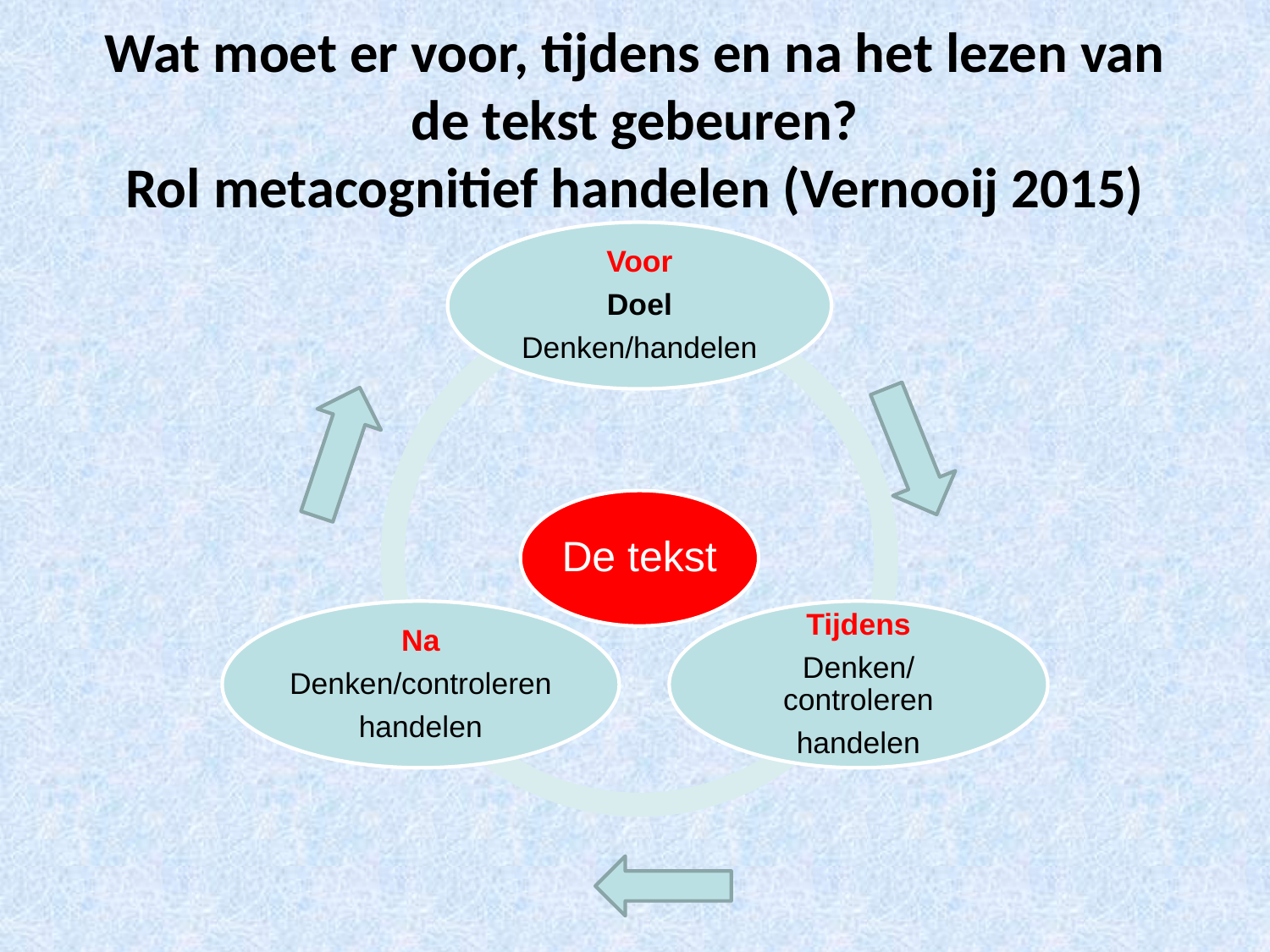

# Wat moet er voor, tijdens en na het lezen van de tekst gebeuren? Rol metacognitief handelen (Vernooij 2015)
De tekst
Voor
Doel
Denken/handelen
Tijdens
Denken/controleren
handelen
Na
Denken/controleren
handelen